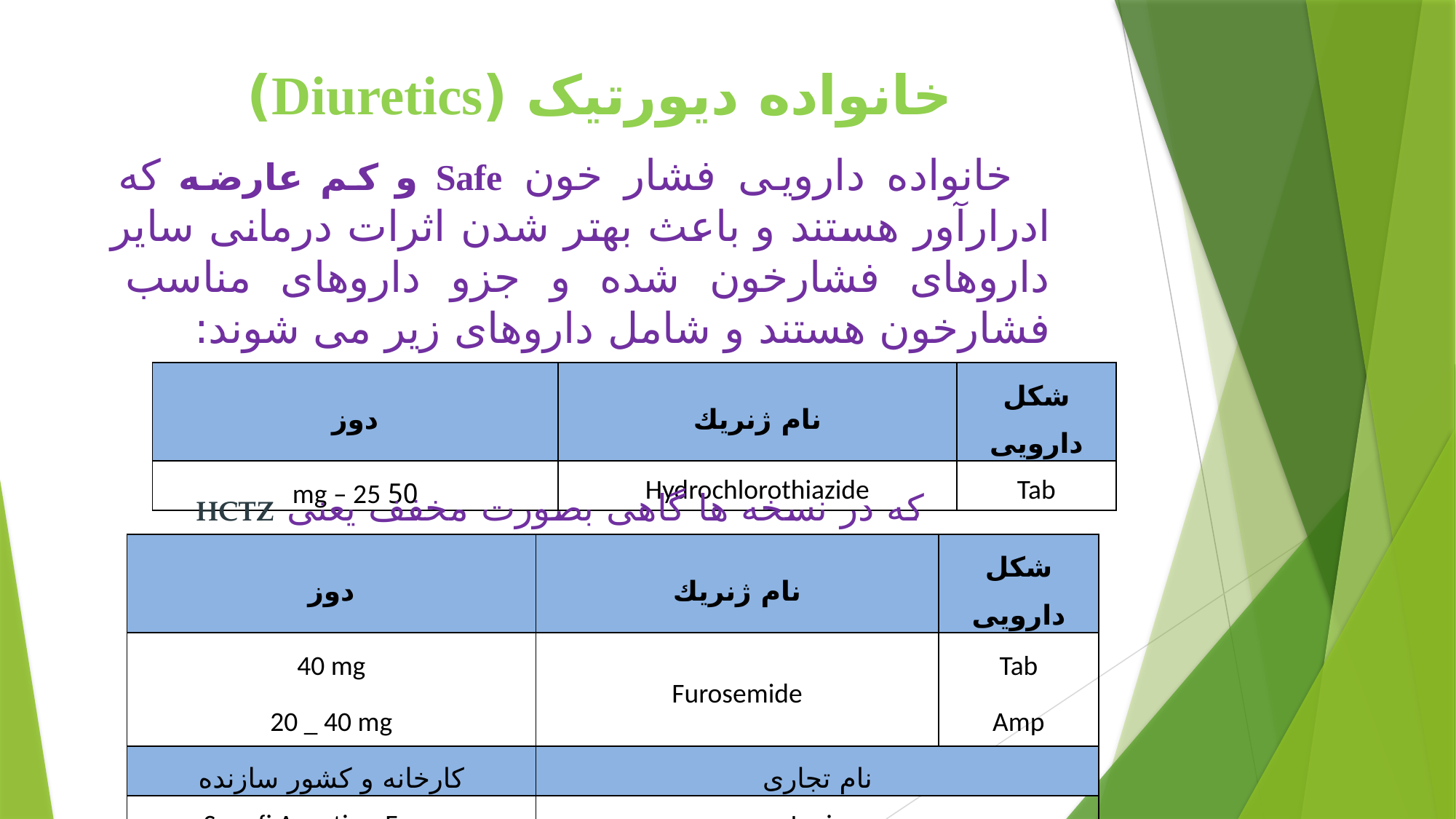

خانواده دیورتیک (Diuretics)
    خانواده دارویی فشار خون Safe و کم عارضه که ادرارآور هستند و باعث بهتر شدن اثرات درمانی سایر داروهای فشارخون شده و جزو داروهای مناسب فشارخون هستند و شامل داروهای زیر می شوند:
| دوز | نام ژنريك | شکل دارویی |
| --- | --- | --- |
| 50 mg – 25 | Hydrochlorothiazide | Tab |
که در نسخه ها گاهی بصورت مخفف یعنی HCTZ نوشته می شود.
| دوز | نام ژنريك | شکل دارویی |
| --- | --- | --- |
| 40 mg 20 \_ 40 mg | Furosemide | Tab Amp |
| کارخانه و کشور سازنده | نام تجاری |  |
| Sanofi Aventis \_ France | Lasix |  |